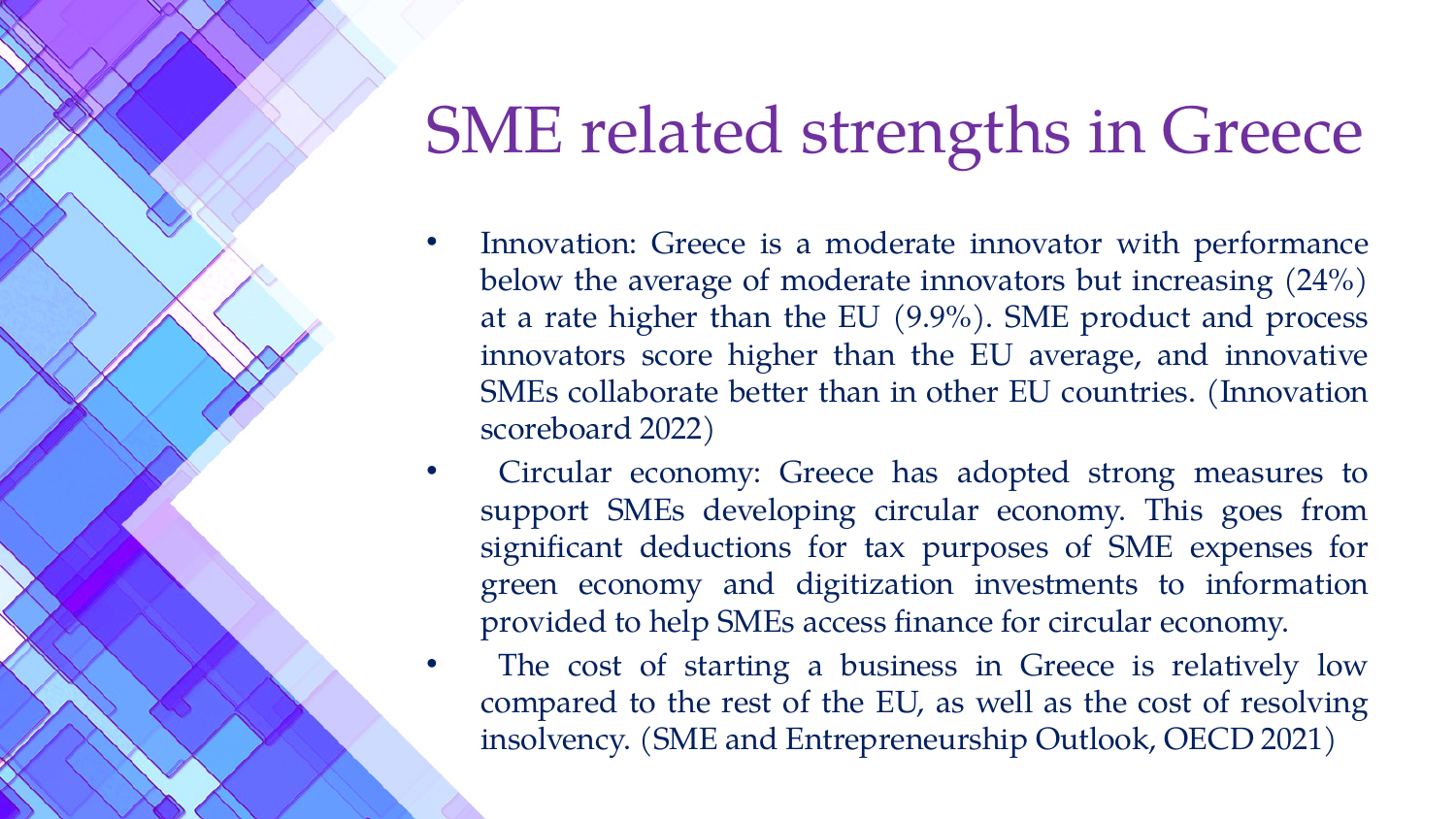

# SME related strengths in Greece
Innovation: Greece is a moderate innovator with performance below the average of moderate innovators but increasing (24%) at a rate higher than the EU (9.9%). SME product and process innovators score higher than the EU average, and innovative SMEs collaborate better than in other EU countries. (Innovation scoreboard 2022)
 Circular economy: Greece has adopted strong measures to support SMEs developing circular economy. This goes from significant deductions for tax purposes of SME expenses for green economy and digitization investments to information provided to help SMEs access finance for circular economy.
 The cost of starting a business in Greece is relatively low compared to the rest of the EU, as well as the cost of resolving insolvency. (SME and Entrepreneurship Outlook, OECD 2021)